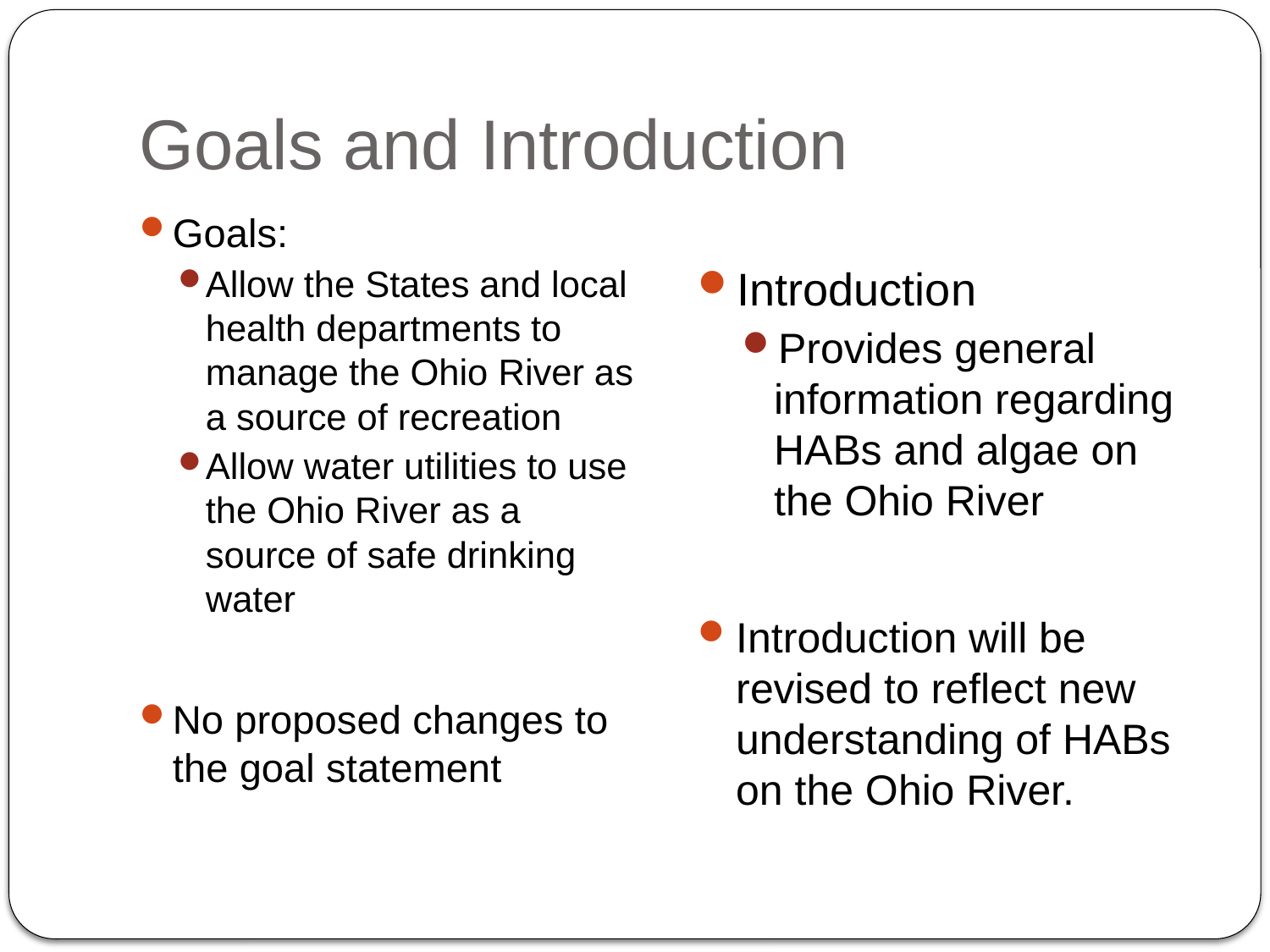

# Goals and Introduction
Goals:
Allow the States and local health departments to manage the Ohio River as a source of recreation
Allow water utilities to use the Ohio River as a source of safe drinking water

No proposed changes to the goal statement

Introduction
Provides general information regarding HABs and algae on the Ohio River

Introduction will be revised to reflect new understanding of HABs on the Ohio River.